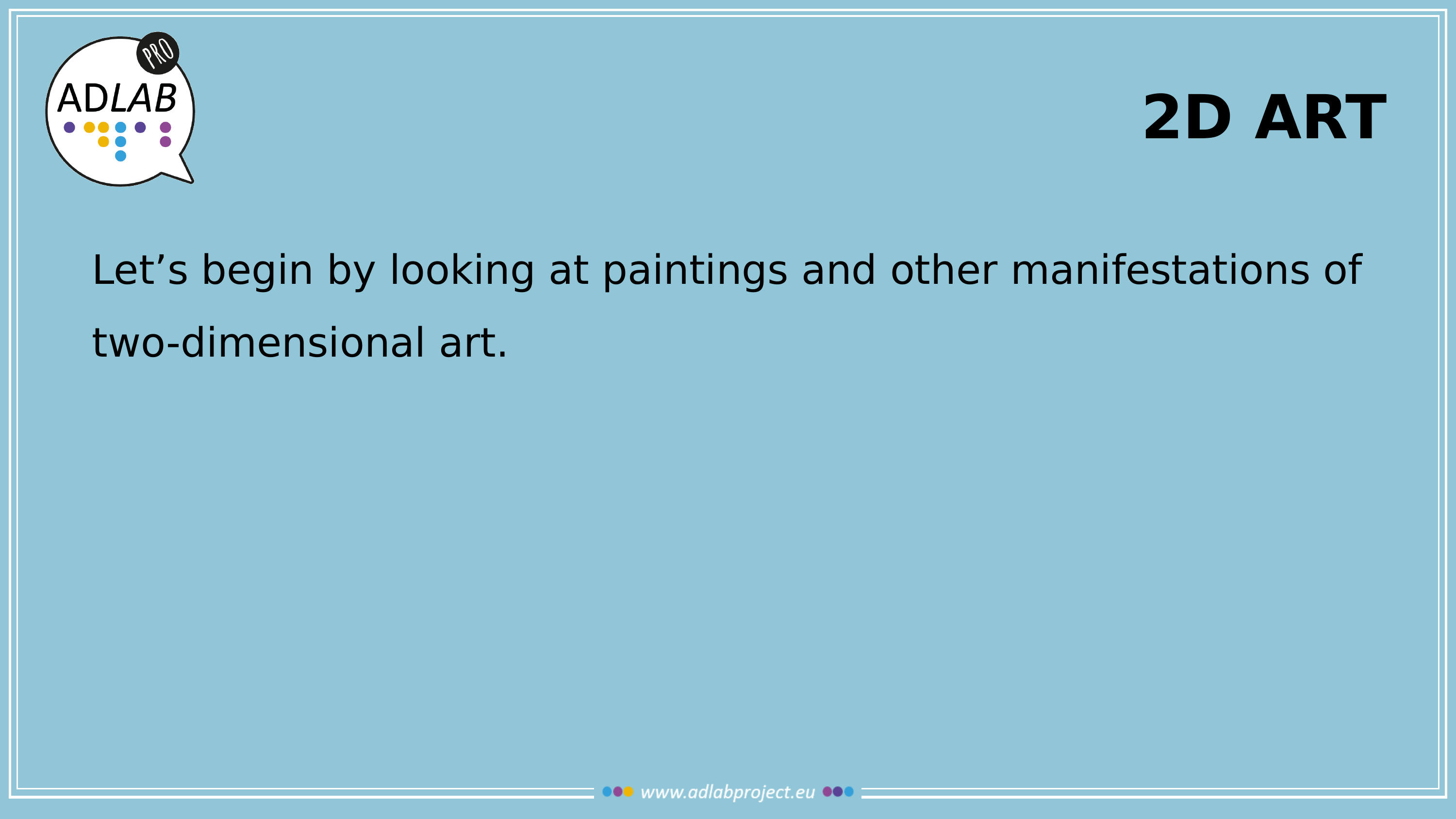

# 2d art
Let’s begin by looking at paintings and other manifestations of two-dimensional art.